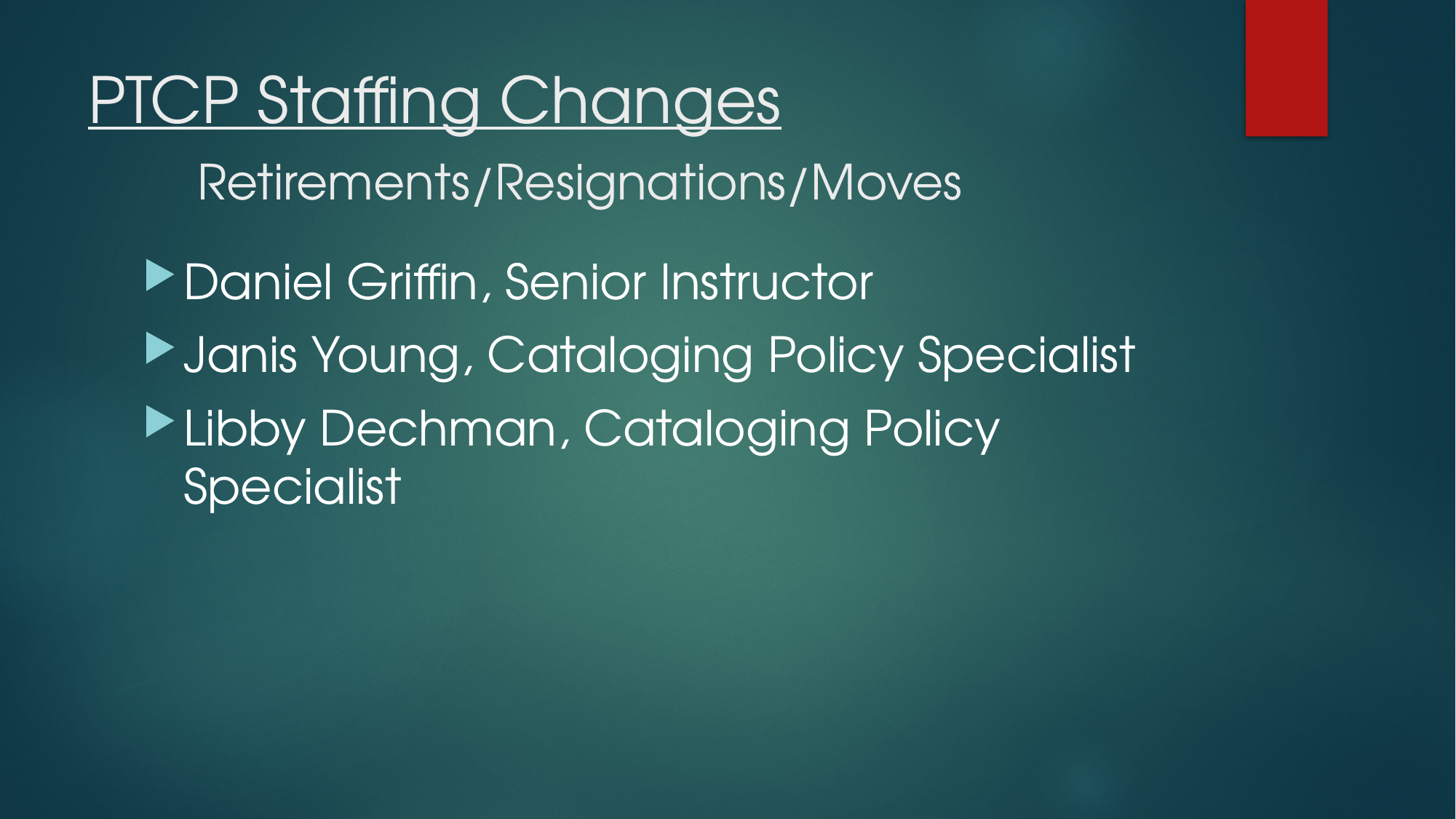

# PTCP Staffing Changes Retirements/Resignations/Moves
Daniel Griffin, Senior Instructor
Janis Young, Cataloging Policy Specialist
Libby Dechman, Cataloging Policy Specialist